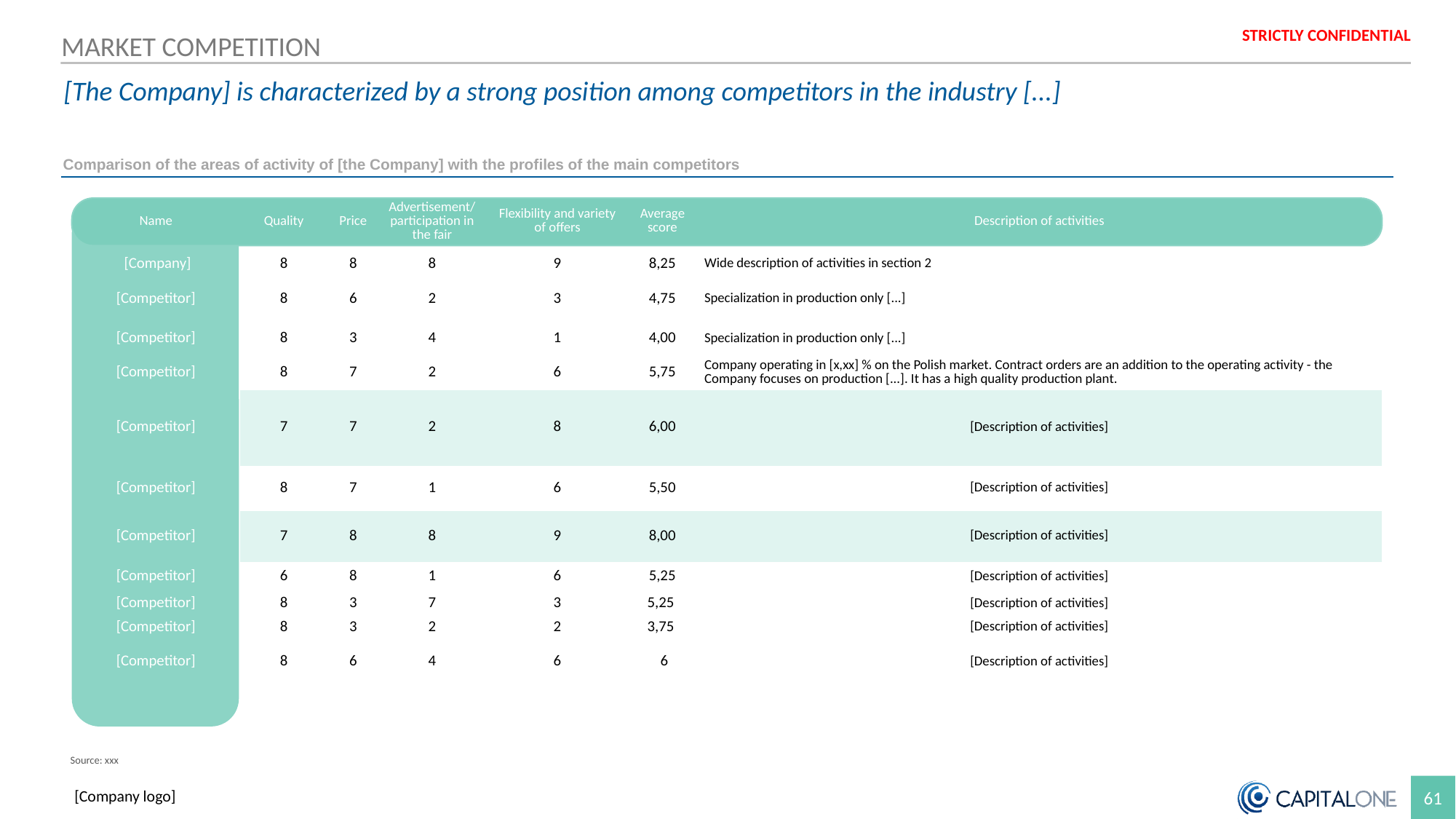

MARKET COMPETITION
[The Company] is characterized by a strong position among competitors in the industry [...]
Comparison of the areas of activity of [the Company] with the profiles of the main competitors
| Name | Quality | Price | Advertisement/ participation in the fair | Flexibility and variety of offers | Average score | Description of activities |
| --- | --- | --- | --- | --- | --- | --- |
| [Company] | 8 | 8 | 8 | 9 | 8,25 | Wide description of activities in section 2 |
| [Competitor] | 8 | 6 | 2 | 3 | 4,75 | Specialization in production only [...] |
| [Competitor] | 8 | 3 | 4 | 1 | 4,00 | Specialization in production only [...] |
| [Competitor] | 8 | 7 | 2 | 6 | 5,75 | Company operating in [x,xx] % on the Polish market. Contract orders are an addition to the operating activity - the Company focuses on production [...]. It has a high quality production plant. |
| [Competitor] | 7 | 7 | 2 | 8 | 6,00 | [Description of activities] |
| [Competitor] | 8 | 7 | 1 | 6 | 5,50 | [Description of activities] |
| [Competitor] | 7 | 8 | 8 | 9 | 8,00 | [Description of activities] |
| [Competitor] | 6 | 8 | 1 | 6 | 5,25 | [Description of activities] |
| [Competitor] | 8 | 3 | 7 | 3 | 5,25 | [Description of activities] |
| [Competitor] | 8 | 3 | 2 | 2 | 3,75 | [Description of activities] |
| [Competitor] | 8 | 6 | 4 | 6 | 6 | [Description of activities] |

Source: xxx